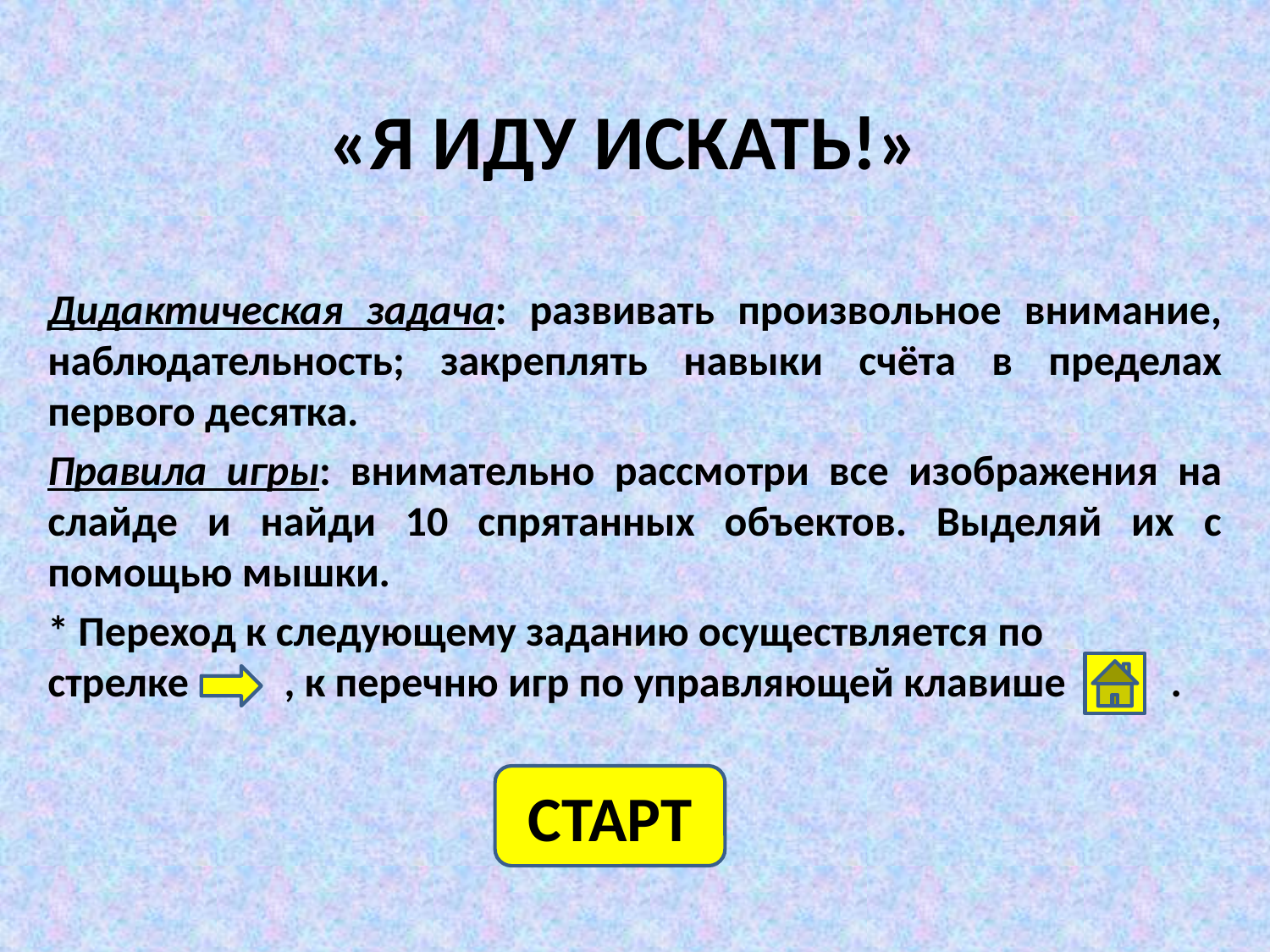

# «Я ИДУ ИСКАТЬ!»
Дидактическая задача: развивать произвольное внимание, наблюдательность; закреплять навыки счёта в пределах первого десятка.
Правила игры: внимательно рассмотри все изображения на слайде и найди 10 спрятанных объектов. Выделяй их с помощью мышки.
* Переход к следующему заданию осуществляется по
стрелке          , к перечню игр по управляющей клавише           .

СТАРТ